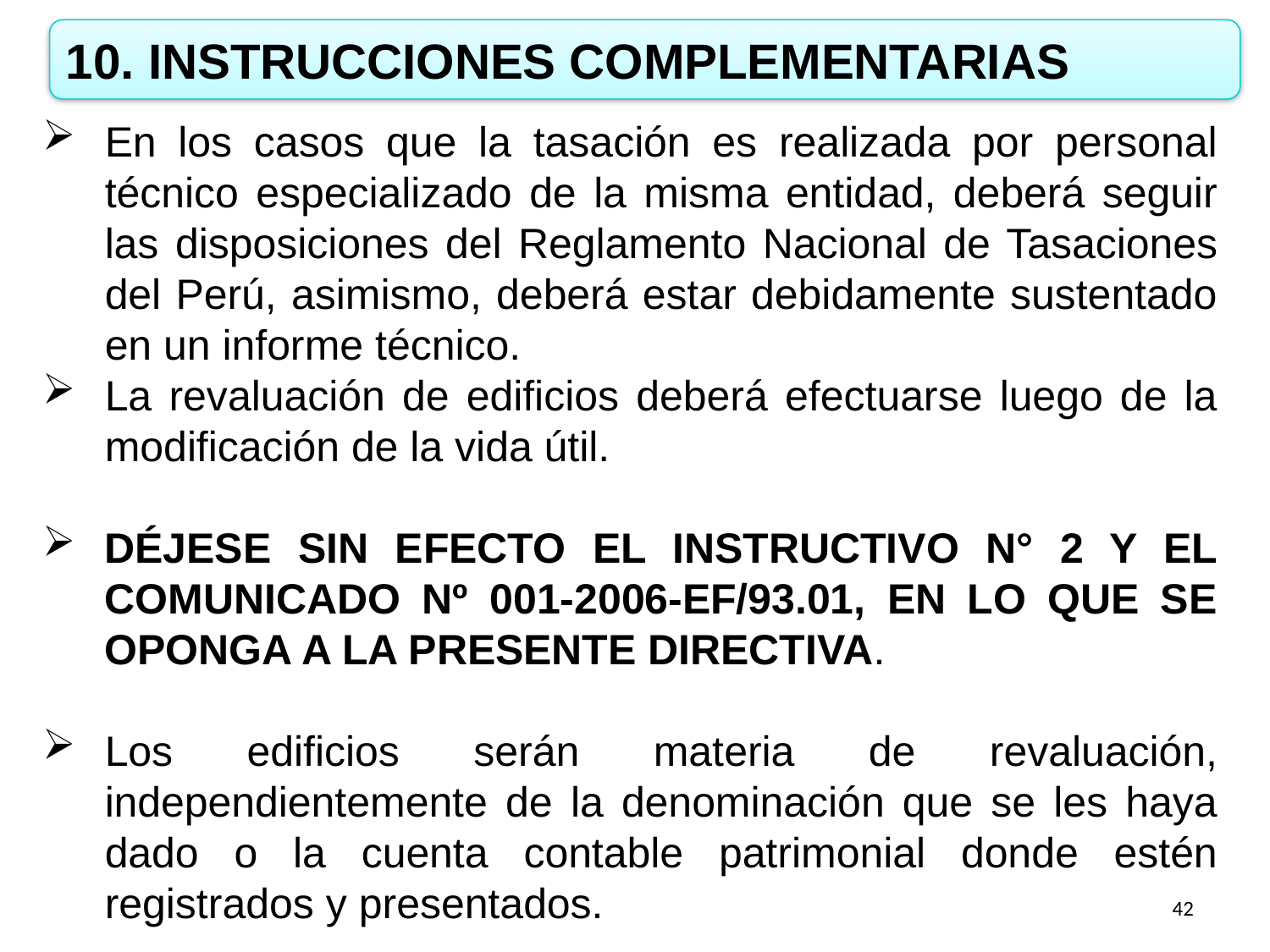

10. INSTRUCCIONES COMPLEMENTARIAS
En los casos que la tasación es realizada por personal técnico especializado de la misma entidad, deberá seguir las disposiciones del Reglamento Nacional de Tasaciones del Perú, asimismo, deberá estar debidamente sustentado en un informe técnico.
La revaluación de edificios deberá efectuarse luego de la modificación de la vida útil.

DÉJESE SIN EFECTO EL INSTRUCTIVO N° 2 Y EL COMUNICADO Nº 001-2006-EF/93.01, EN LO QUE SE OPONGA A LA PRESENTE DIRECTIVA.

Los edificios serán materia de revaluación, independientemente de la denominación que se les haya dado o la cuenta contable patrimonial donde estén registrados y presentados.
42